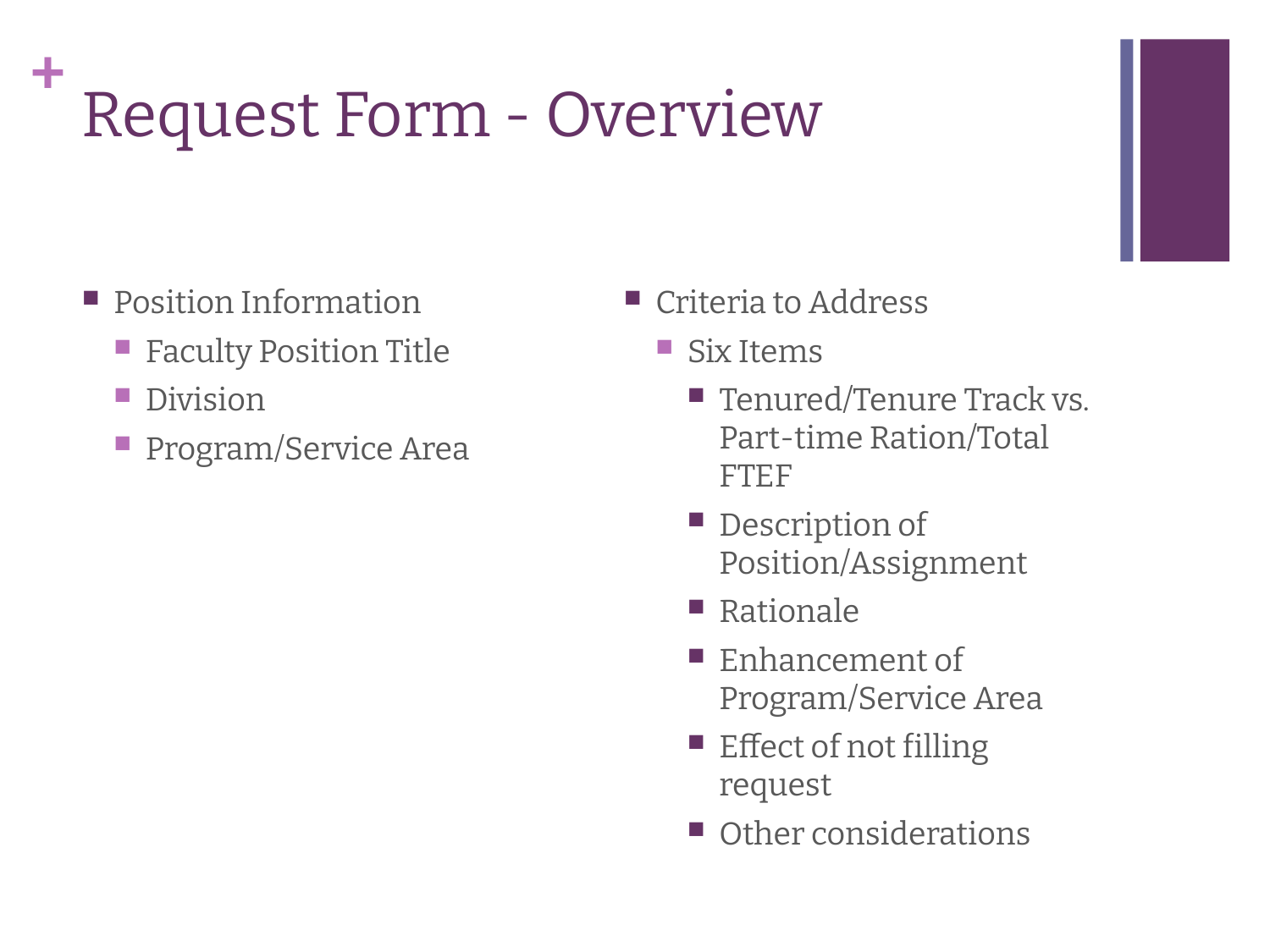

# Request Form - Overview
Position Information
Faculty Position Title
Division
Program/Service Area

Criteria to Address
Six Items
Tenured/Tenure Track vs. Part-time Ration/Total FTEF
Description of Position/Assignment
Rationale
Enhancement of Program/Service Area
Effect of not filling request
Other considerations